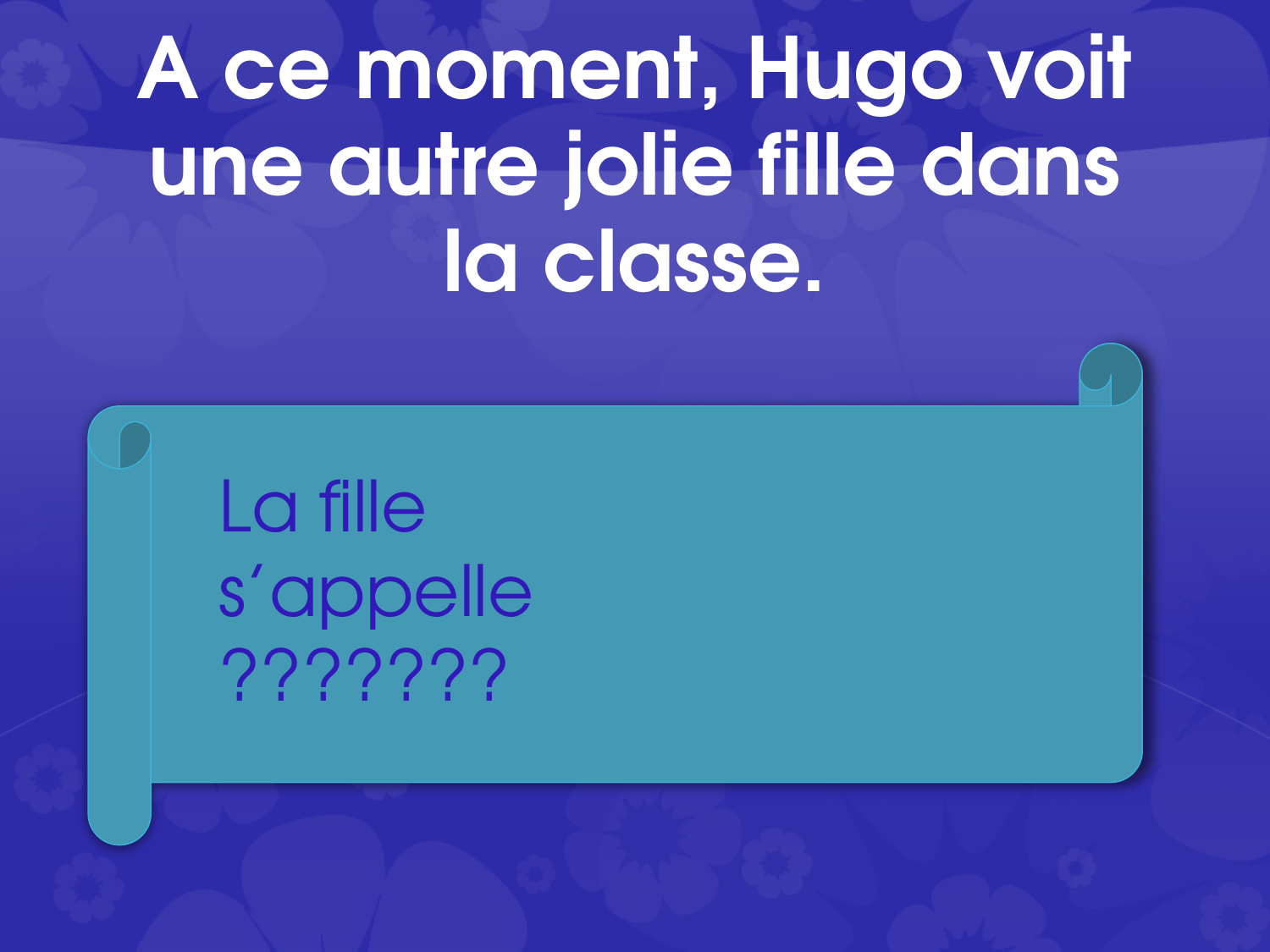

# A ce moment, Hugo voit une autre jolie fille dans la classe.

La fille
s’appelle
???????